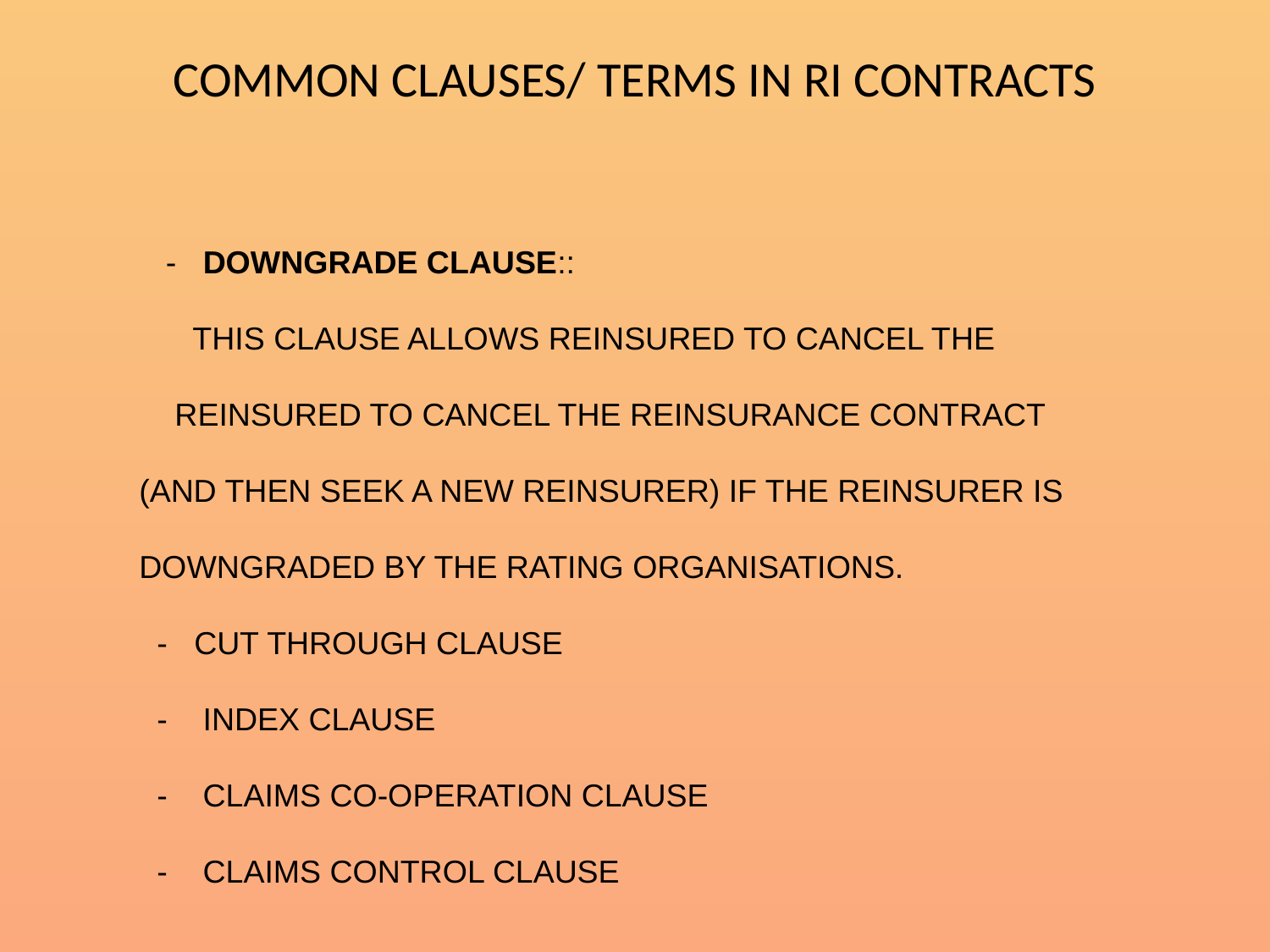

# COMMON CLAUSES/ TERMS IN RI CONTRACTS
   -   DOWNGRADE CLAUSE::

      THIS CLAUSE ALLOWS REINSURED TO CANCEL THE

    REINSURED TO CANCEL THE REINSURANCE CONTRACT

(AND THEN SEEK A NEW REINSURER) IF THE REINSURER IS

DOWNGRADED BY THE RATING ORGANISATIONS.

  -   CUT THROUGH CLAUSE

  -    INDEX CLAUSE

  -    CLAIMS CO-OPERATION CLAUSE

  -    CLAIMS CONTROL CLAUSE